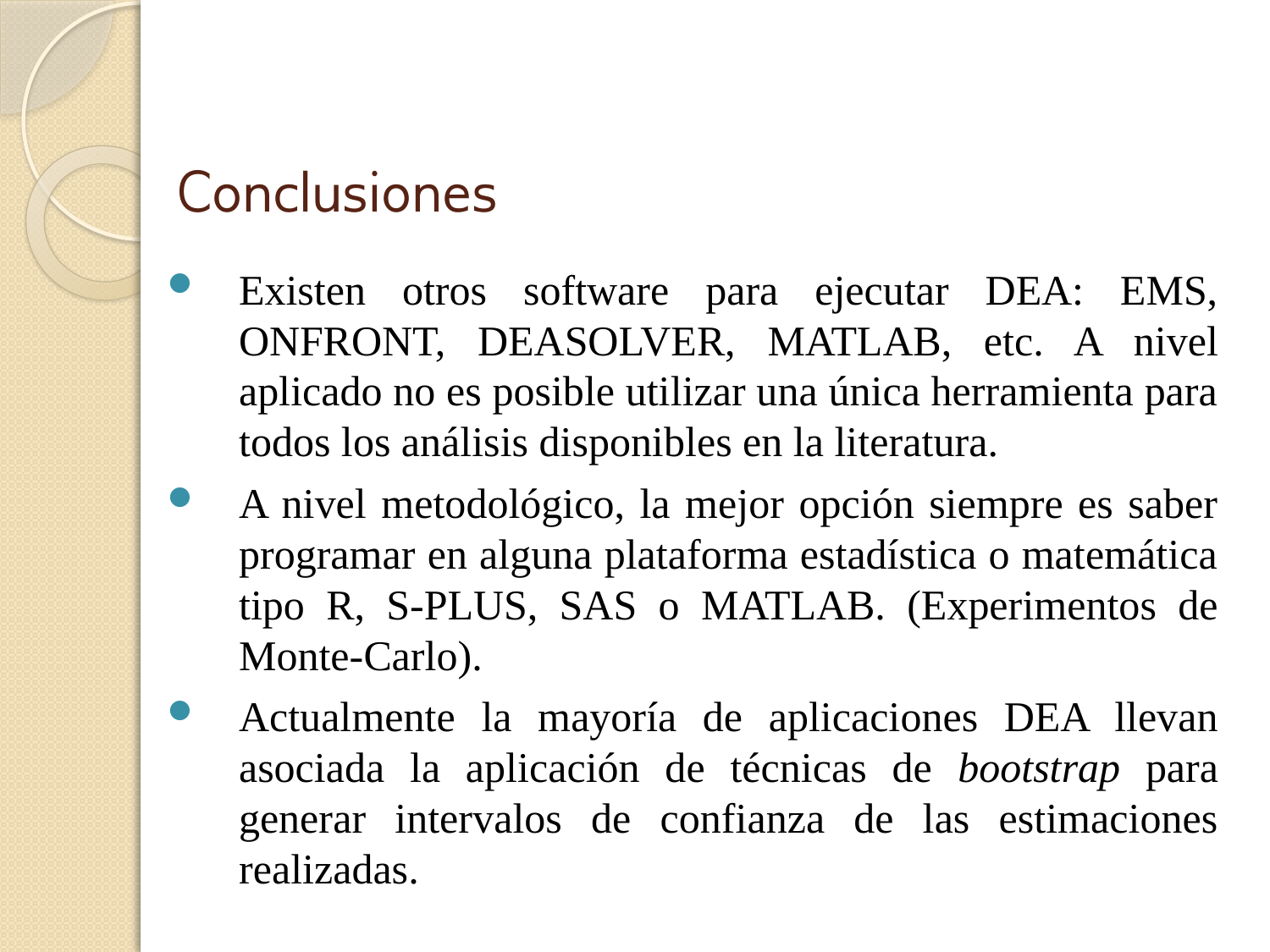

# Conclusiones
Existen otros software para ejecutar DEA: EMS, ONFRONT, DEASOLVER, MATLAB, etc. A nivel aplicado no es posible utilizar una única herramienta para todos los análisis disponibles en la literatura.
A nivel metodológico, la mejor opción siempre es saber programar en alguna plataforma estadística o matemática tipo R, S-PLUS, SAS o MATLAB. (Experimentos de Monte-Carlo).
Actualmente la mayoría de aplicaciones DEA llevan asociada la aplicación de técnicas de bootstrap para generar intervalos de confianza de las estimaciones realizadas.